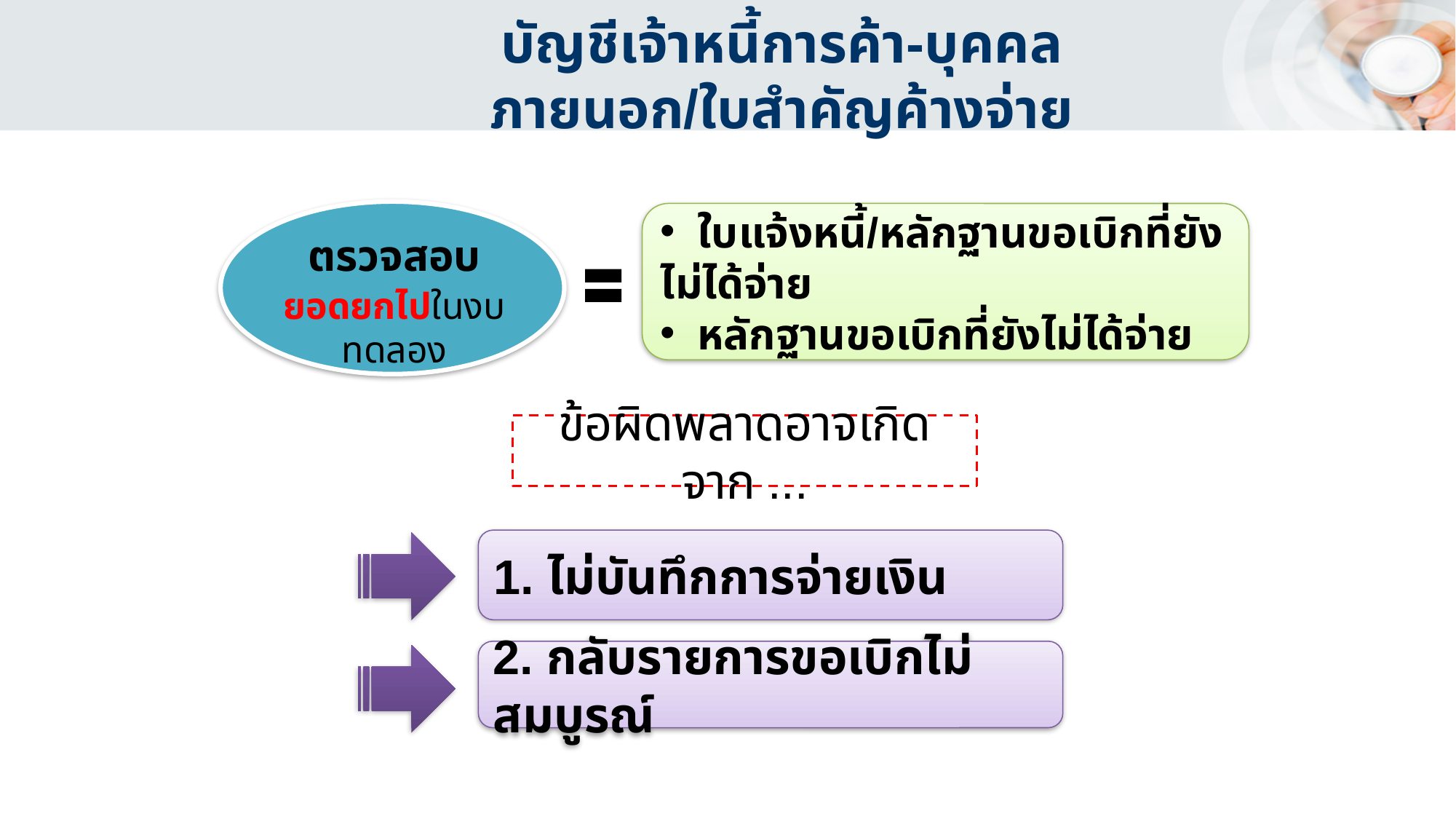

บัญชีเจ้าหนี้การค้า-บุคคลภายนอก/ใบสำคัญค้างจ่าย

ตรวจสอบ
ยอดยกไปในงบทดลอง
  ใบแจ้งหนี้/หลักฐานขอเบิกที่ยังไม่ได้จ่าย
  หลักฐานขอเบิกที่ยังไม่ได้จ่าย

ข้อผิดพลาดอาจเกิดจาก ...
1. ไม่บันทึกการจ่ายเงิน

2. กลับรายการขอเบิกไม่สมบูรณ์